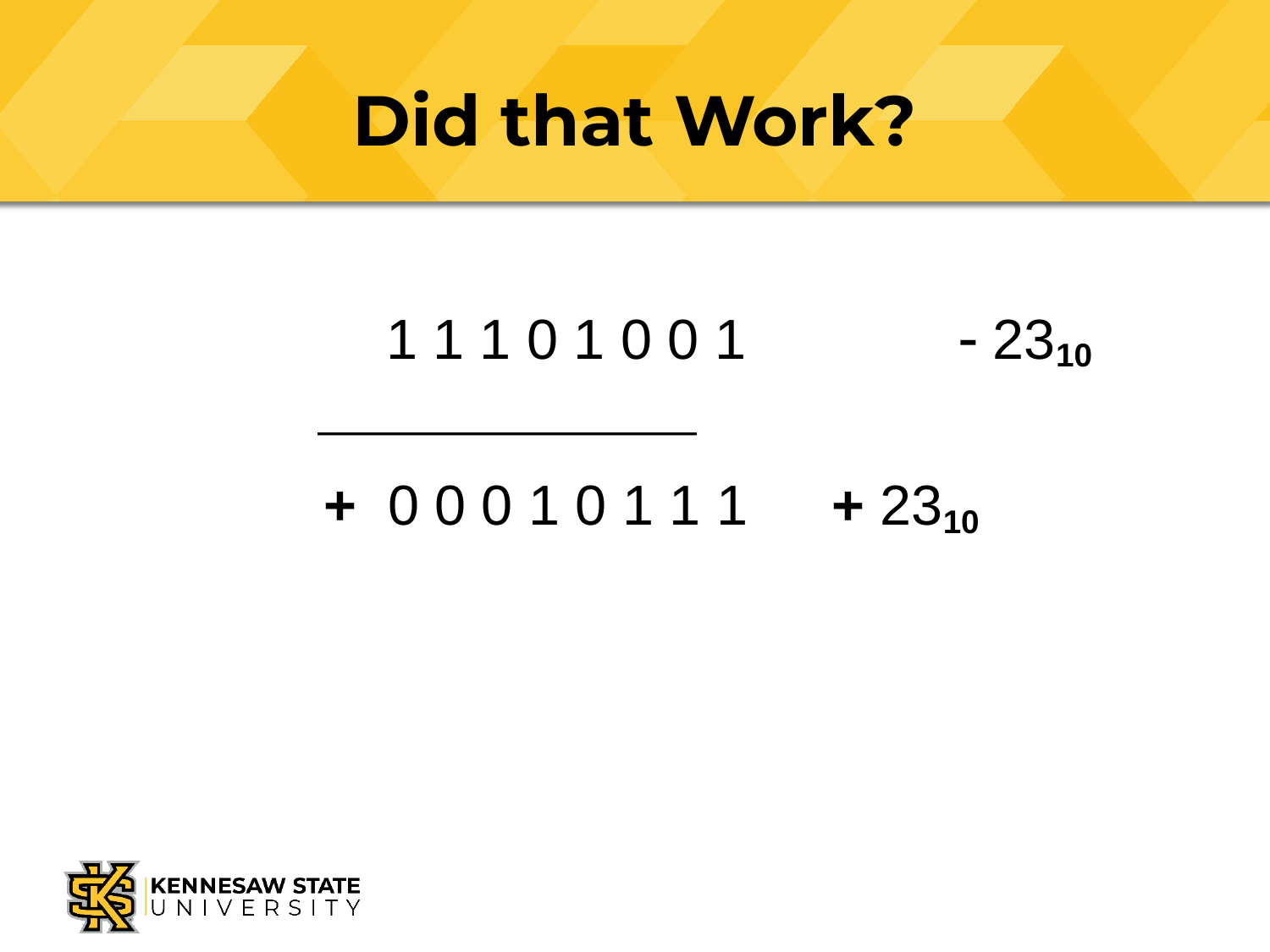

# Did that Work?

    1 1 1 0 1 0 0 1		− 2310
+  0 0 0 1 0 1 1 1 	+ 2310